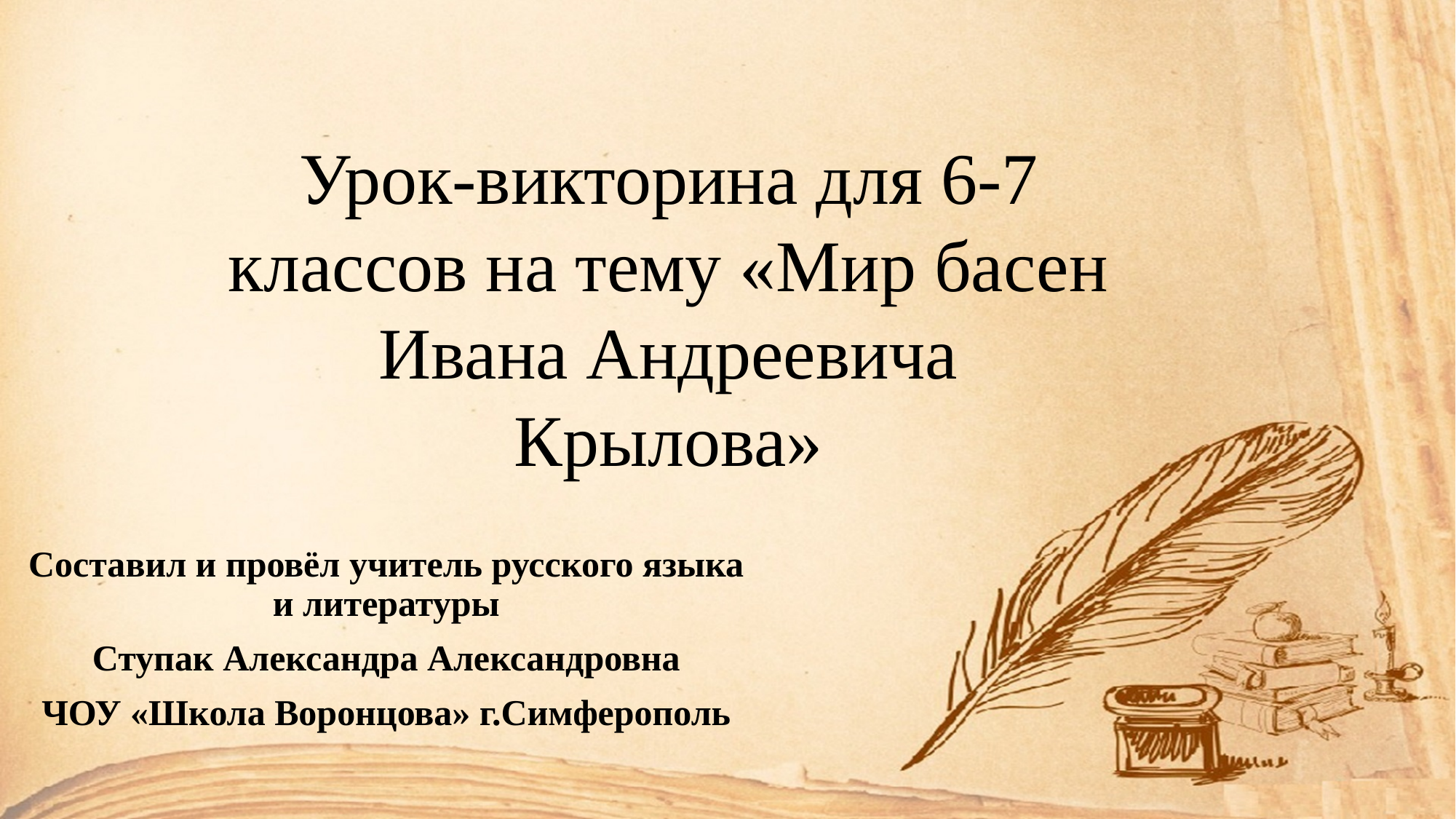

# Урок-викторина для 6-7 классов на тему «Мир басен Ивана Андреевича Крылова»
Составил и провёл учитель русского языка и литературы
Ступак Александра Александровна
ЧОУ «Школа Воронцова» г.Симферополь